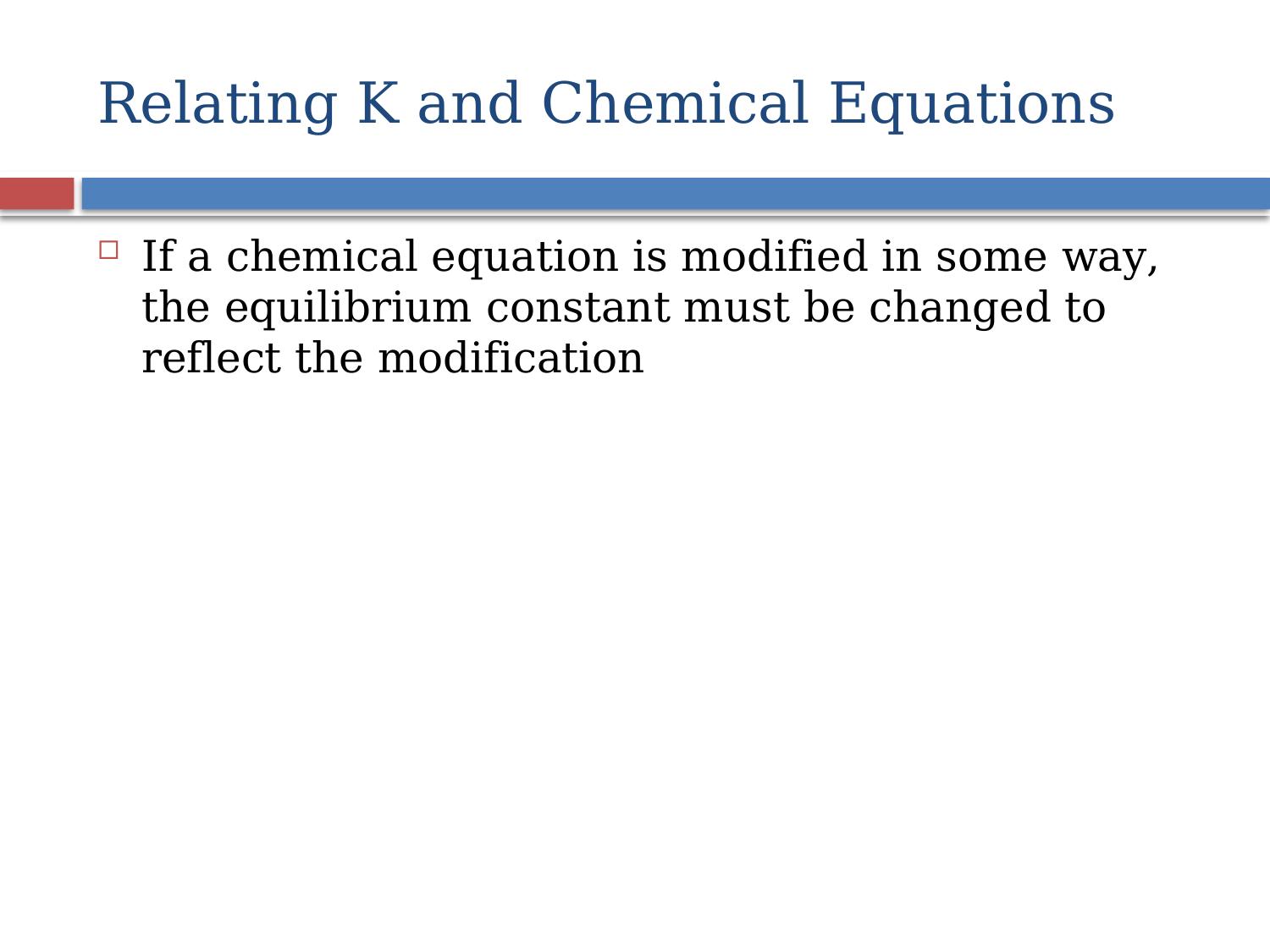

# Relating K and Chemical Equations
If a chemical equation is modified in some way, the equilibrium constant must be changed to reflect the modification